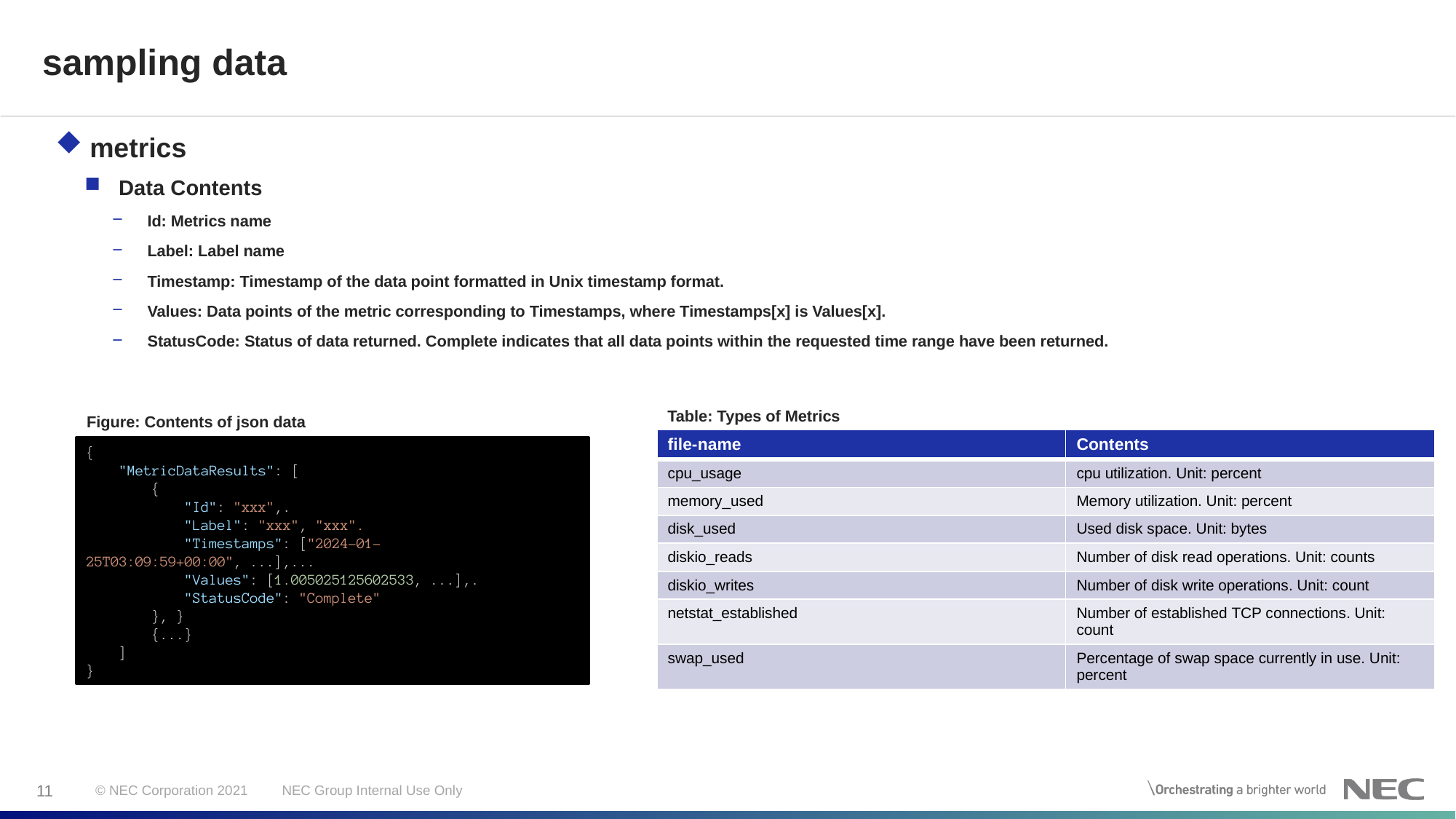

# sampling data
metrics
Data Contents
Id: Metrics name
Label: Label name
Timestamp: Timestamp of the data point formatted in Unix timestamp format.
Values: Data points of the metric corresponding to Timestamps, where Timestamps[x] is Values[x].
StatusCode: Status of data returned. Complete indicates that all data points within the requested time range have been returned.

Table: Types of Metrics
Figure: Contents of json data
| file-name | Contents |
| --- | --- |
| cpu\_usage | cpu utilization. Unit: percent |
| memory\_used | Memory utilization. Unit: percent |
| disk\_used | Used disk space. Unit: bytes |
| diskio\_reads | Number of disk read operations. Unit: counts |
| diskio\_writes | Number of disk write operations. Unit: count |
| netstat\_established | Number of established TCP connections. Unit: count |
| swap\_used | Percentage of swap space currently in use. Unit: percent |
{
    "MetricDataResults": [
        {
            "Id": "xxx",.
            "Label": "xxx", "xxx".
            "Timestamps": ["2024-01-25T03:09:59+00:00", ...],...
            "Values": [1.005025125602533, ...],.
            "StatusCode": "Complete"
        }, }
        {...}
    ]
}